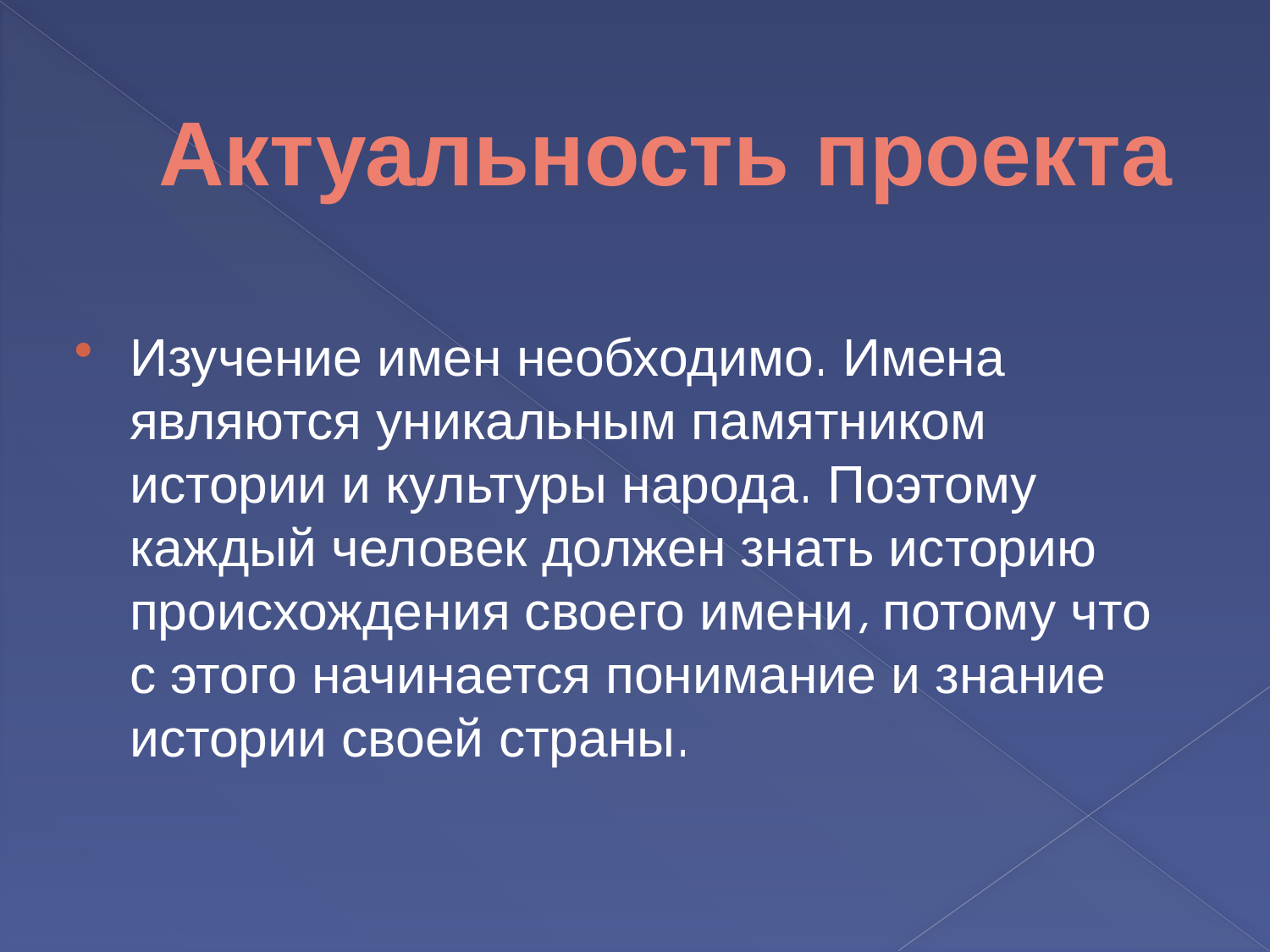

# Актуальность проекта
Изучение имен необходимо. Имена являются уникальным памятником истории и культуры народа. Поэтому каждый человек должен знать историю происхождения своего имени, потому что с этого начинается понимание и знание истории своей страны.